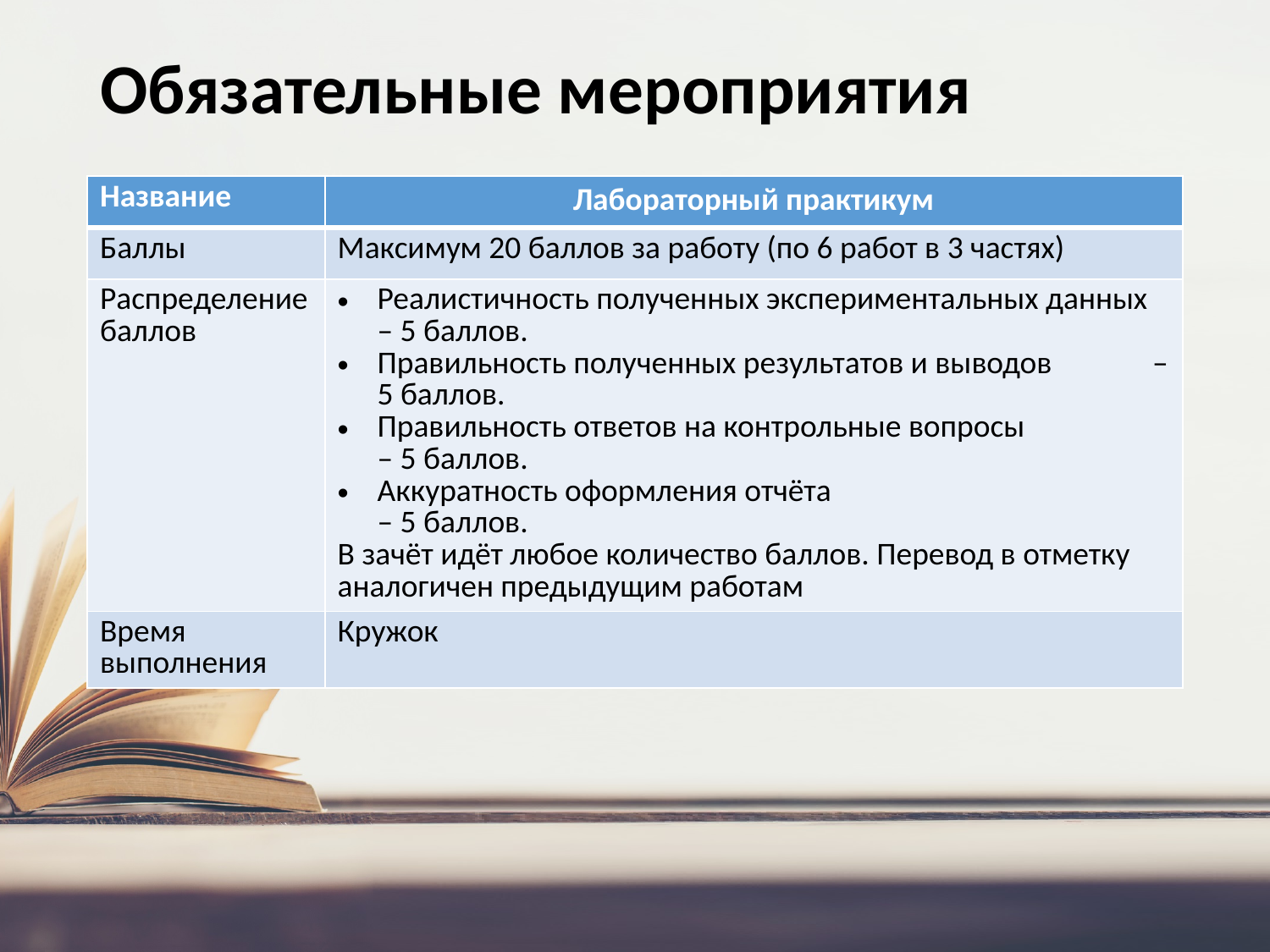

# Обязательные мероприятия
| Название | Лабораторный практикум |
| --- | --- |
| Баллы | Максимум 20 баллов за работу (по 6 работ в 3 частях) |
| Распределение баллов | Реалистичность полученных экспериментальных данных – 5 баллов. Правильность полученных результатов и выводов – 5 баллов. Правильность ответов на контрольные вопросы – 5 баллов. Аккуратность оформления отчёта – 5 баллов. В зачёт идёт любое количество баллов. Перевод в отметку аналогичен предыдущим работам |
| Время выполнения | Кружок |